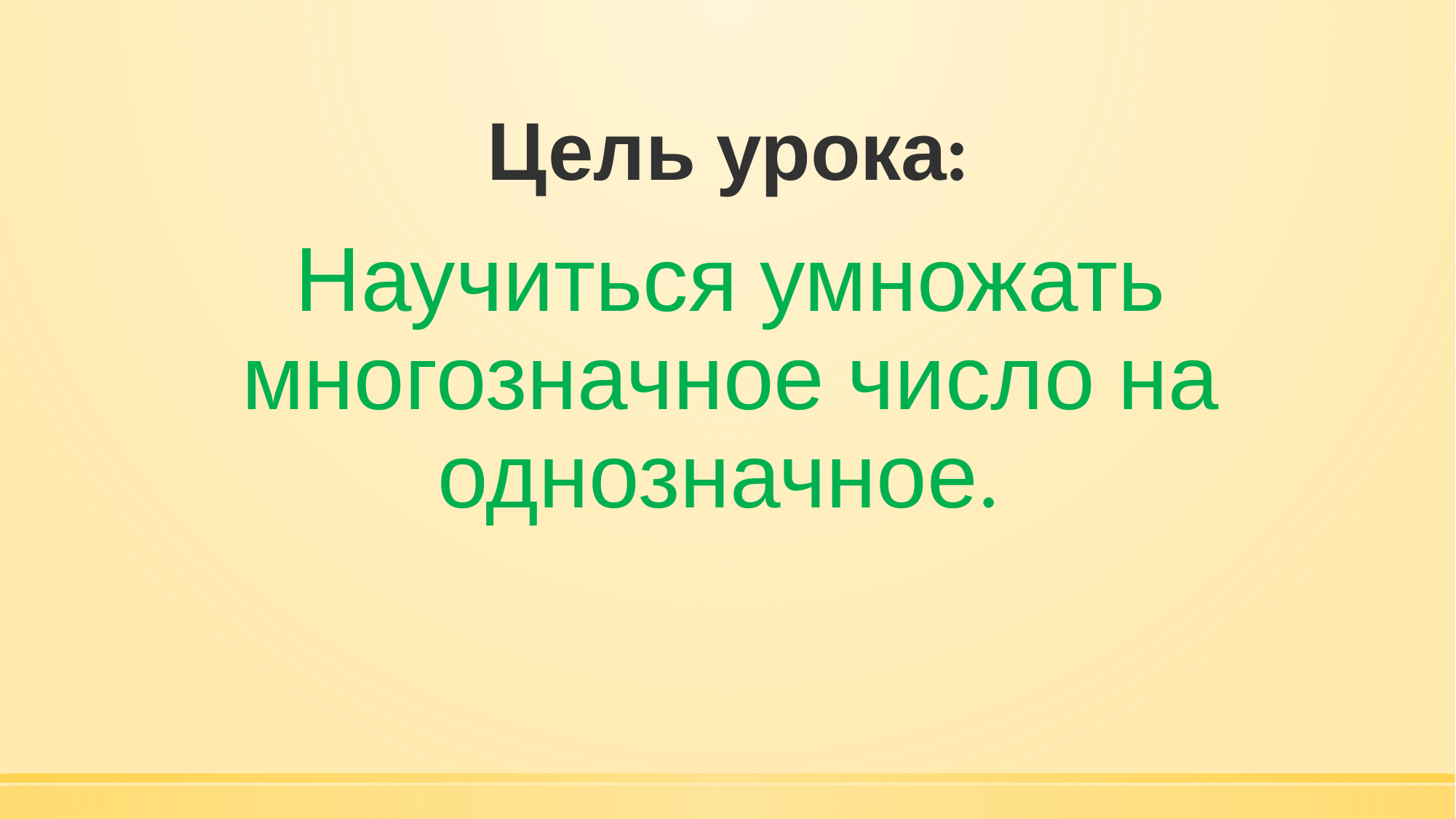

# Цель урока:
Научиться умножать многозначное число на однозначное.